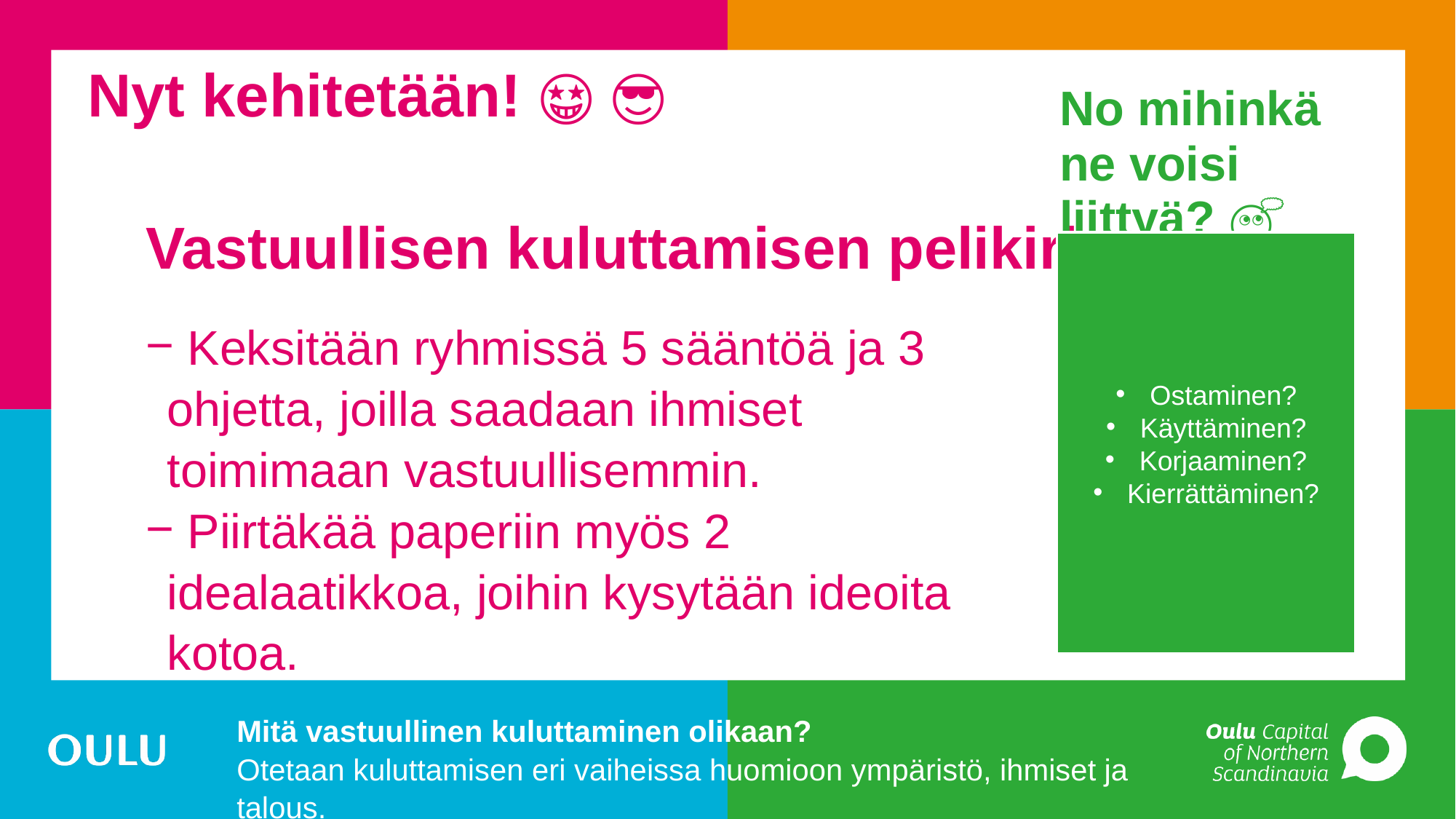

# Nyt kehitetään! 🤩 😎
No mihinkä ne voisi liittyä? 🤔
Vastuullisen kuluttamisen pelikirja
Ostaminen?
Käyttäminen?
Korjaaminen?
Kierrättäminen?
 Keksitään ryhmissä 5 sääntöä ja 3 ohjetta, joilla saadaan ihmiset toimimaan vastuullisemmin.
 Piirtäkää paperiin myös 2 idealaatikkoa, joihin kysytään ideoita kotoa.
Mitä vastuullinen kuluttaminen olikaan?
Otetaan kuluttamisen eri vaiheissa huomioon ympäristö, ihmiset ja talous.